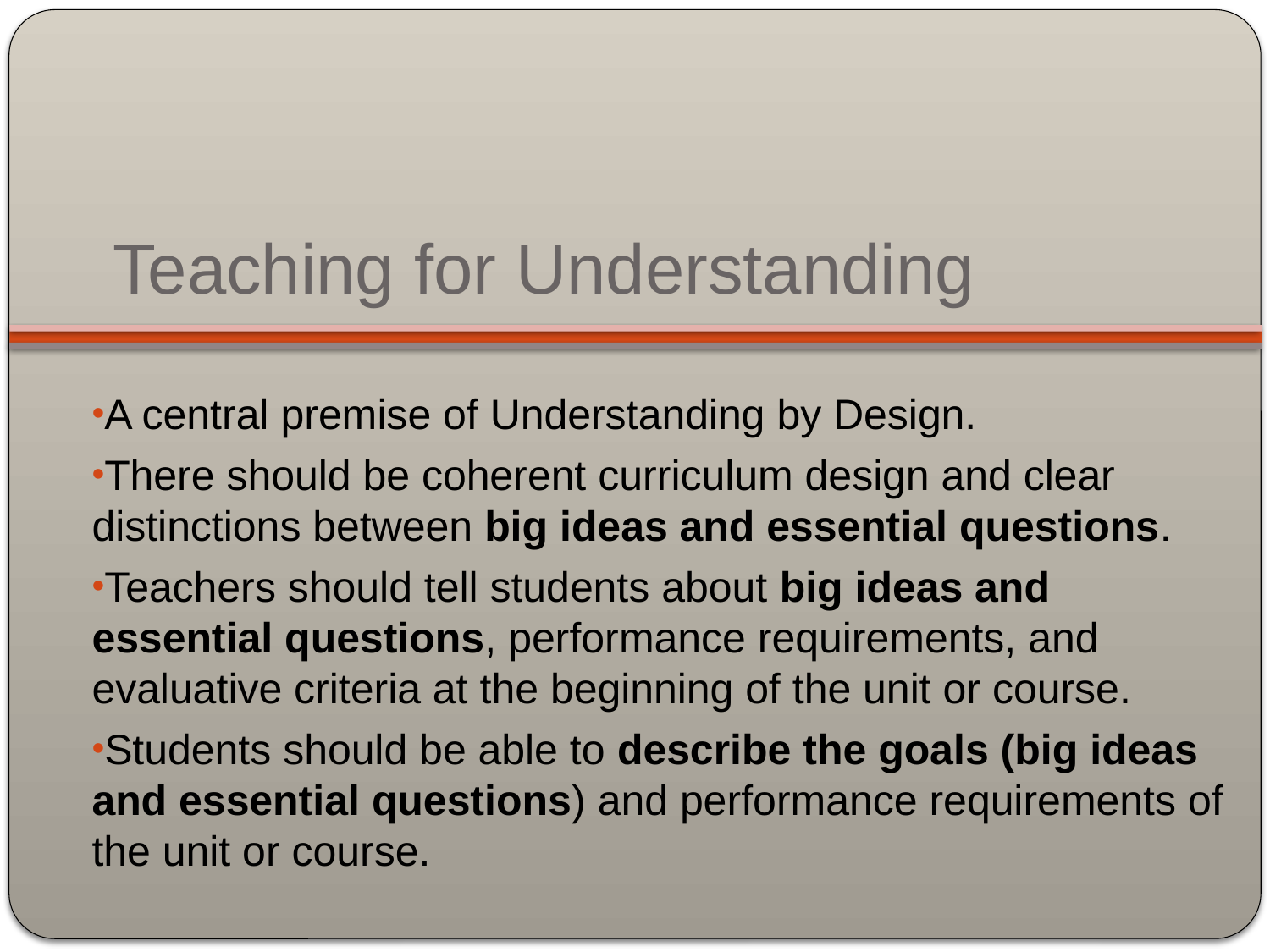

# Teaching for Understanding
A central premise of Understanding by Design.
There should be coherent curriculum design and clear distinctions between big ideas and essential questions.
Teachers should tell students about big ideas and essential questions, performance requirements, and evaluative criteria at the beginning of the unit or course.
Students should be able to describe the goals (big ideas and essential questions) and performance requirements of the unit or course.